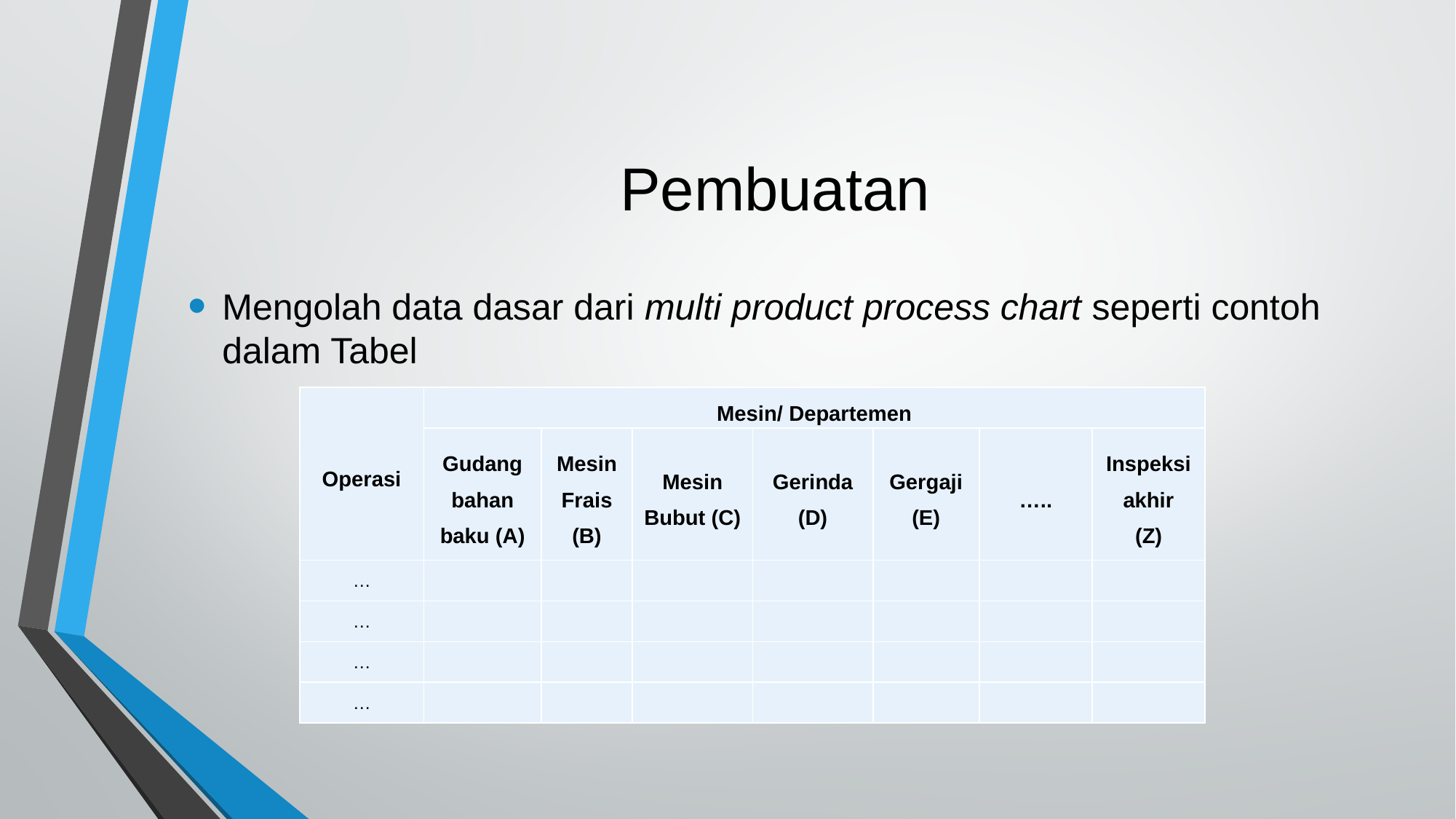

# Pembuatan
Mengolah data dasar dari multi product process chart seperti contoh dalam Tabel

| Operasi | Mesin/ Departemen |  |  |  |  |  |  |
| --- | --- | --- | --- | --- | --- | --- | --- |
|  | Gudang bahan baku (A) | Mesin Frais (B) | Mesin Bubut (C) | Gerinda (D) | Gergaji (E) | ….. | Inspeksi akhir (Z) |
| … |  |  |  |  |  |  |  |
| … |  |  |  |  |  |  |  |
| … |  |  |  |  |  |  |  |
| … |  |  |  |  |  |  |  |